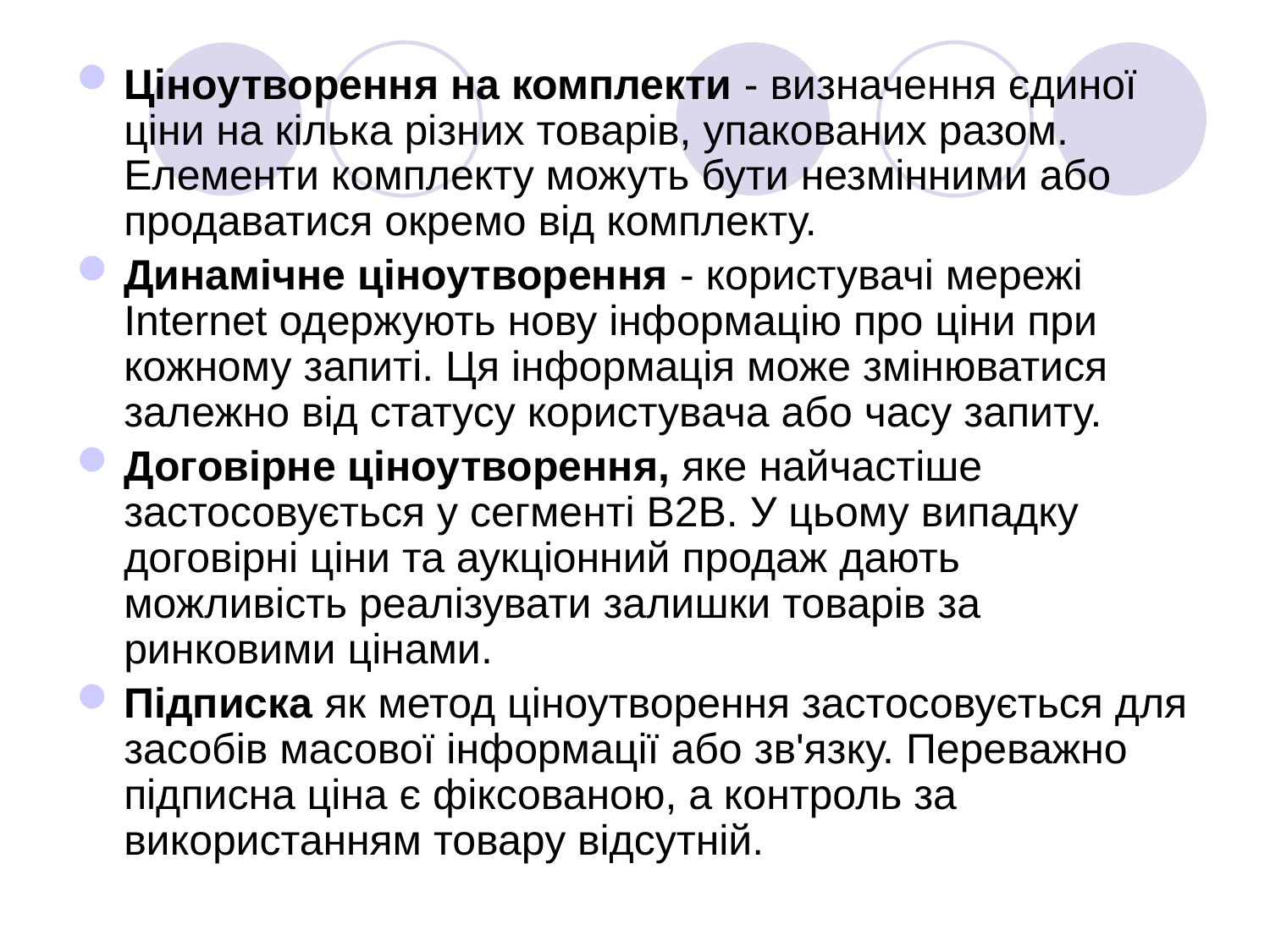

Ціноутворення на комплекти - визначення єдиної ціни на кілька різних товарів, упакованих разом. Елементи комплекту можуть бути незмінними або продаватися окремо від комплекту.
Динамічне ціноутворення - користувачі мережі Internet одержують нову інформацію про ціни при кожному запиті. Ця інформація може змінюватися залежно від статусу користувача або часу запиту.
Договірне ціноутворення, яке найчастіше застосовується у сегменті В2В. У цьому випадку договірні ціни та аукціонний продаж дають можливість реалізувати залишки товарів за ринковими цінами.
Підписка як метод ціноутворення застосовується для засобів масової інформації або зв'язку. Переважно підписна ціна є фіксованою, а контроль за використанням товару відсутній.